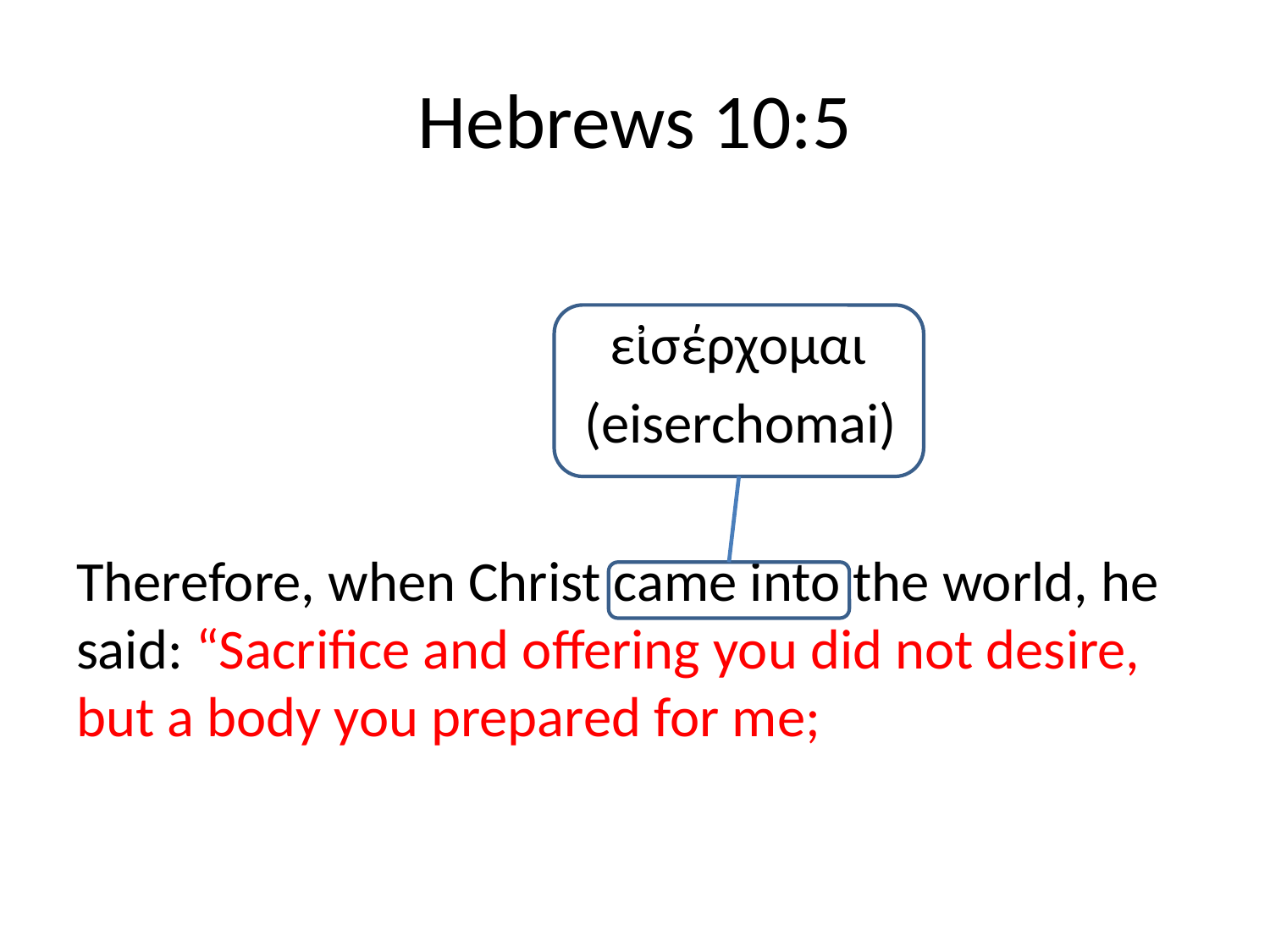

# Hebrews 10:5

				  εἰσέρχομαι
				(eiserchomai)

Therefore, when Christ came into the world, he said: “Sacrifice and offering you did not desire, but a body you prepared for me;